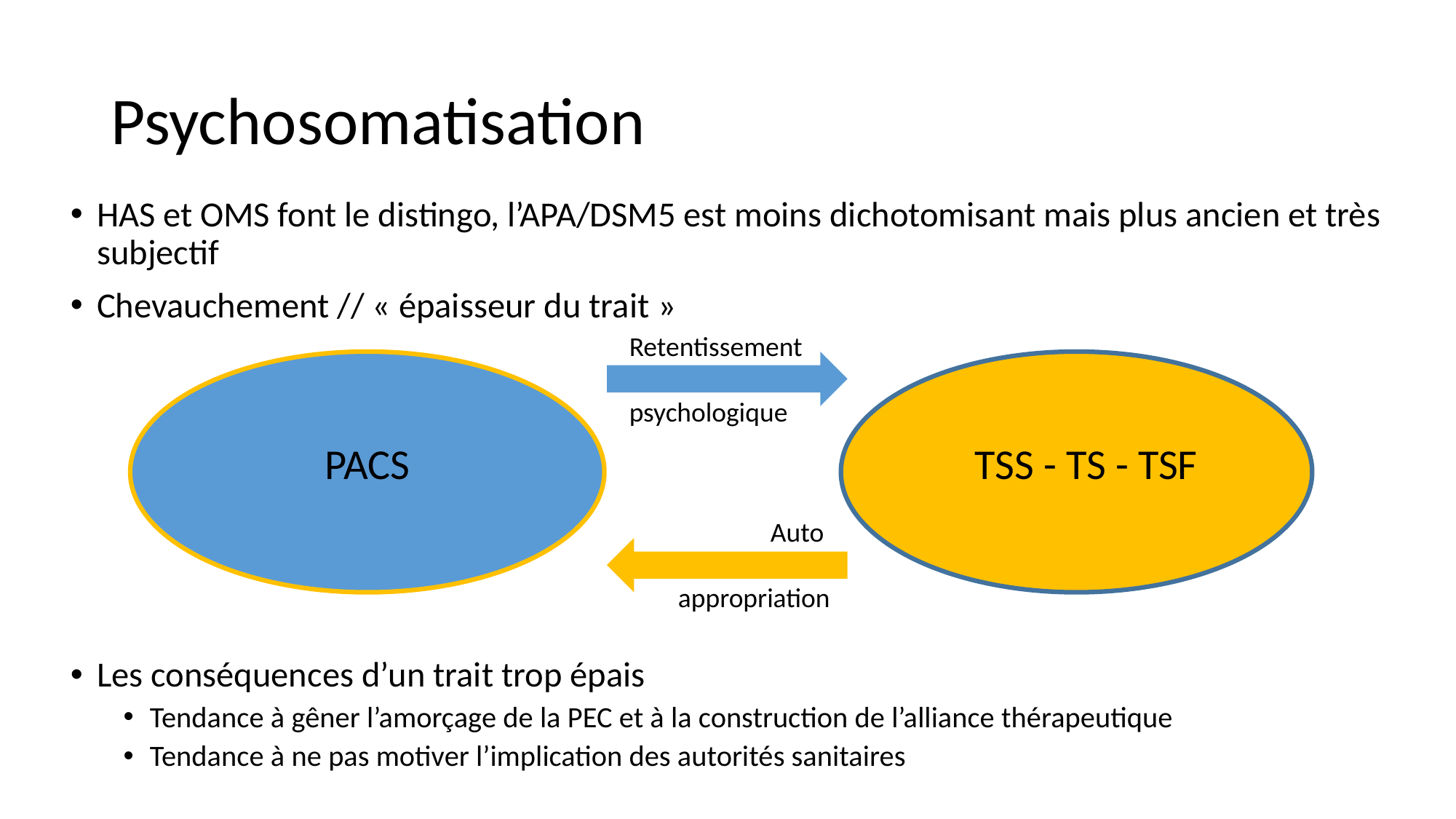

# Psychosomatisation
HAS et OMS font le distingo, l’APA/DSM5 est moins dichotomisant mais plus ancien et très subjectif
Chevauchement // « épaisseur du trait »

Les conséquences d’un trait trop épais
Tendance à gêner l’amorçage de la PEC et à la construction de l’alliance thérapeutique
Tendance à ne pas motiver l’implication des autorités sanitaires
Retentissement

psychologique

PACS

TSS - TS - TSF
Auto

appropriation